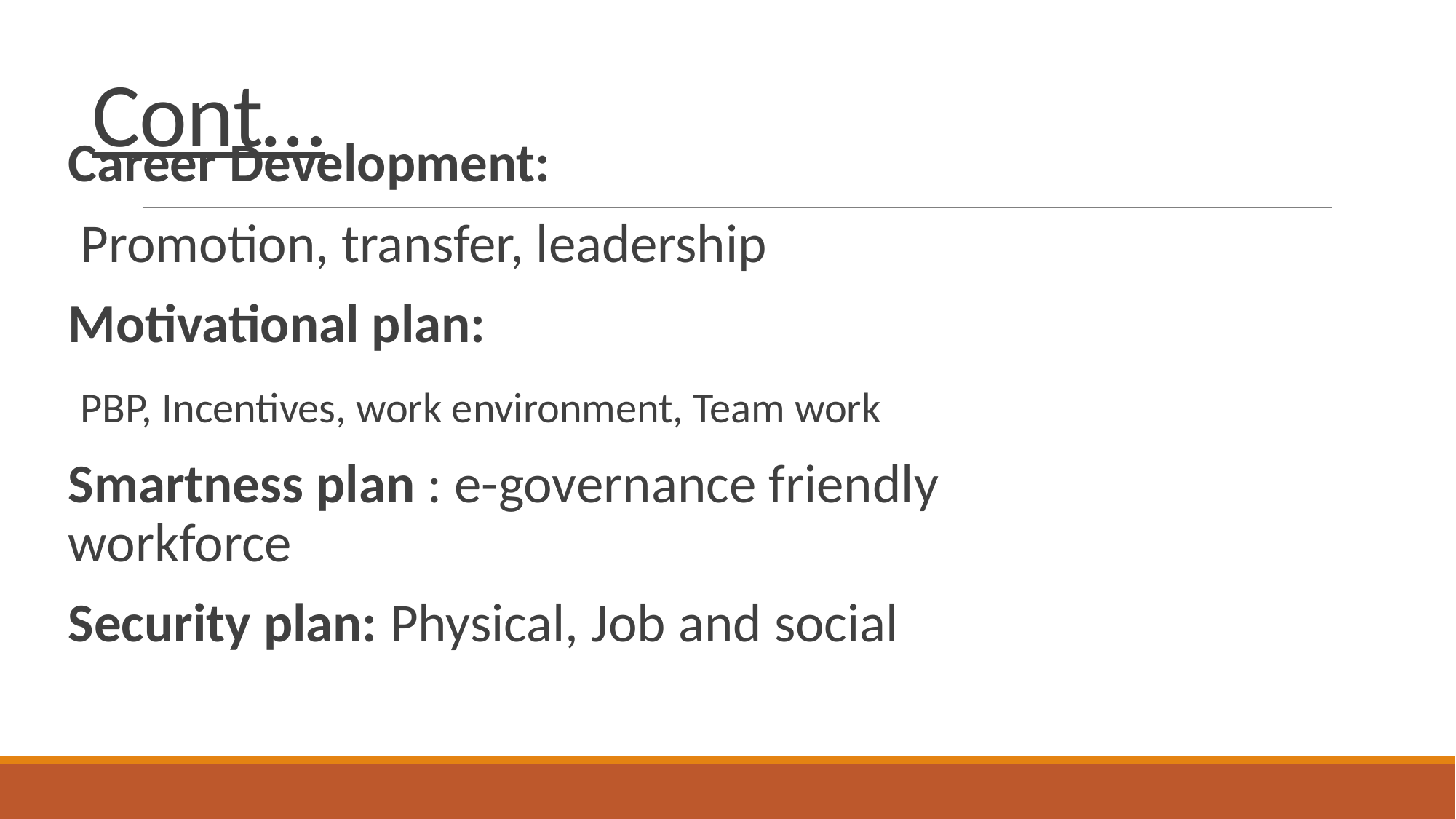

# Cont…
Career Development:
 Promotion, transfer, leadership
Motivational plan:
 PBP, Incentives, work environment, Team work
Smartness plan : e-governance friendly workforce
Security plan: Physical, Job and social